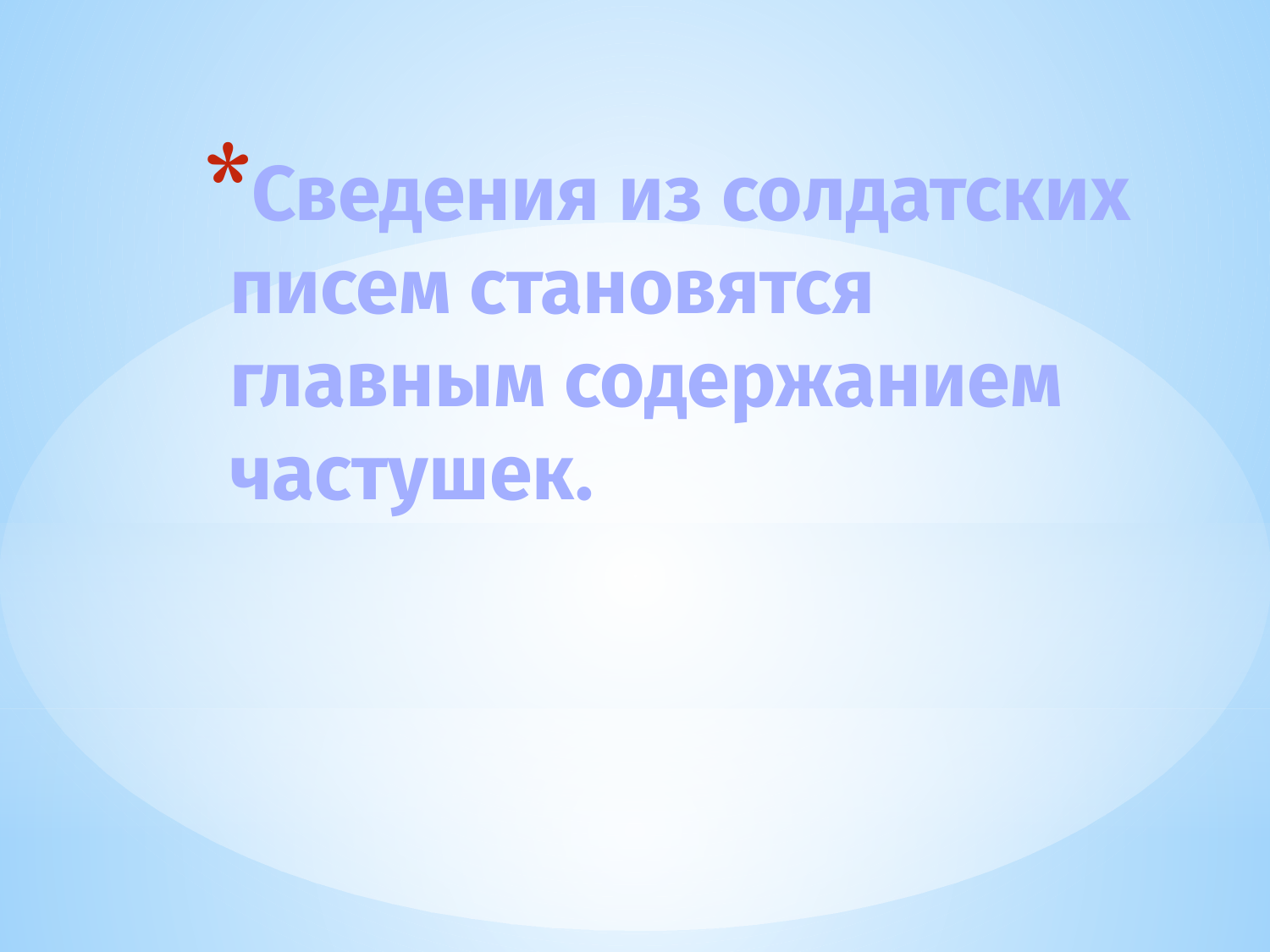

Сведения из солдатских писем становятся главным содержанием частушек.
#